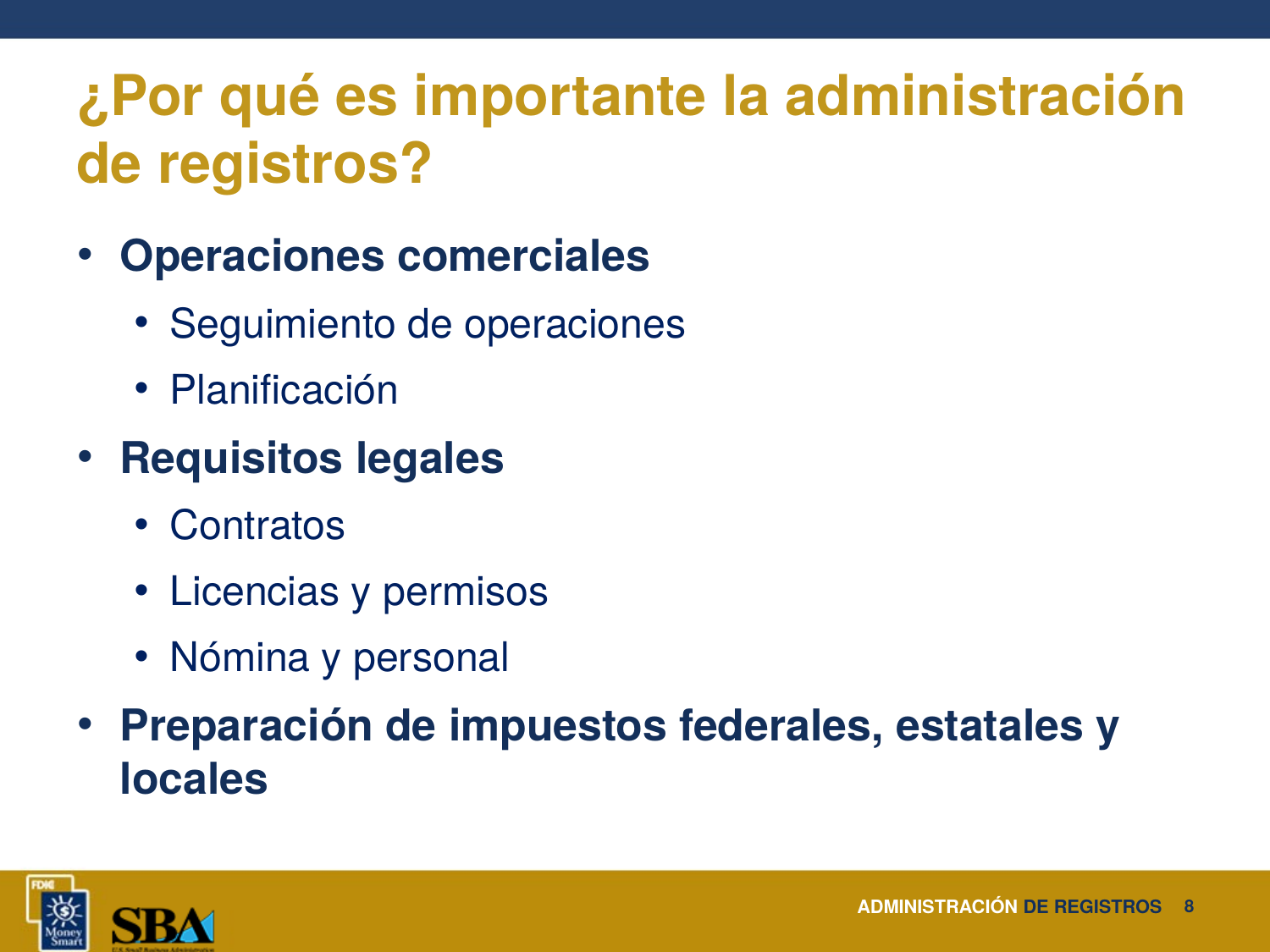

# ¿Por qué es importante la administración de registros?
Operaciones comerciales
Seguimiento de operaciones
Planificación
Requisitos legales
Contratos
Licencias y permisos
Nómina y personal
Preparación de impuestos federales, estatales y locales